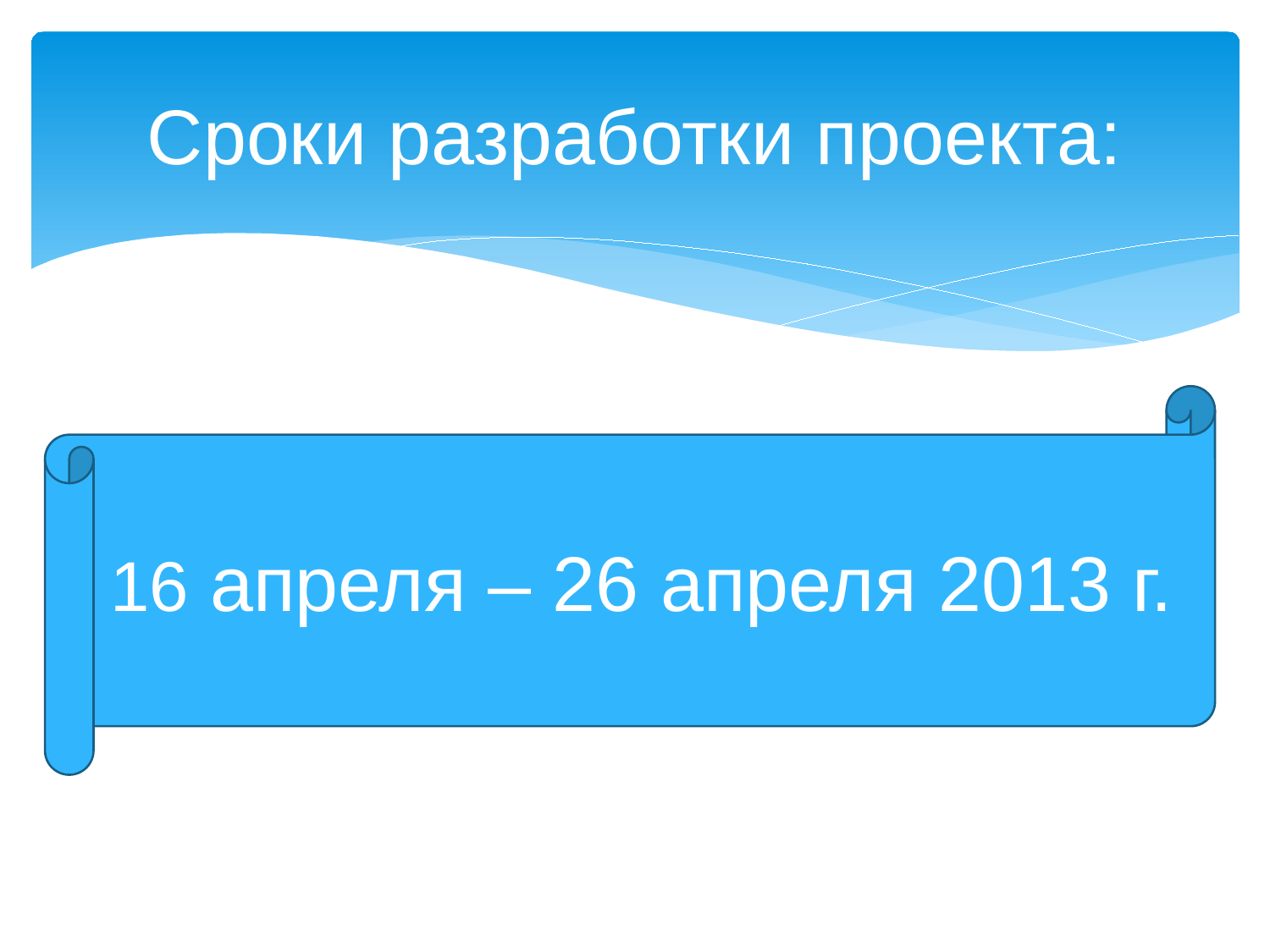

# Сроки разработки проекта:
16 апреля – 26 апреля 2013 г.